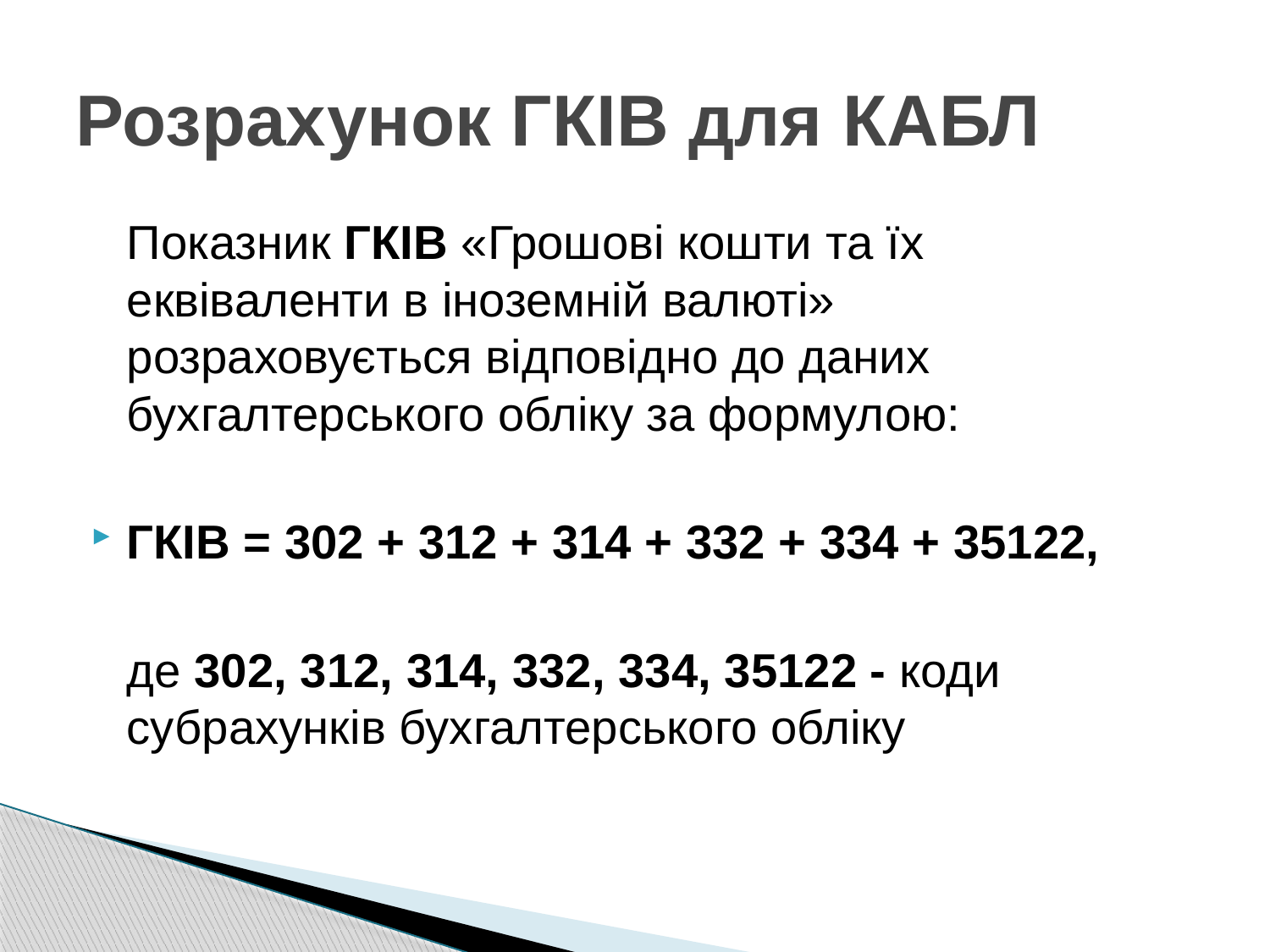

# Розрахунок ГКІВ для КАБЛ
	Показник ГКІВ «Грошові кошти та їх еквіваленти в іноземній валюті» розраховується відповідно до даних бухгалтерського обліку за формулою:

ГКІВ = 302 + 312 + 314 + 332 + 334 + 35122,

	де 302, 312, 314, 332, 334, 35122 - коди субрахунків бухгалтерського обліку